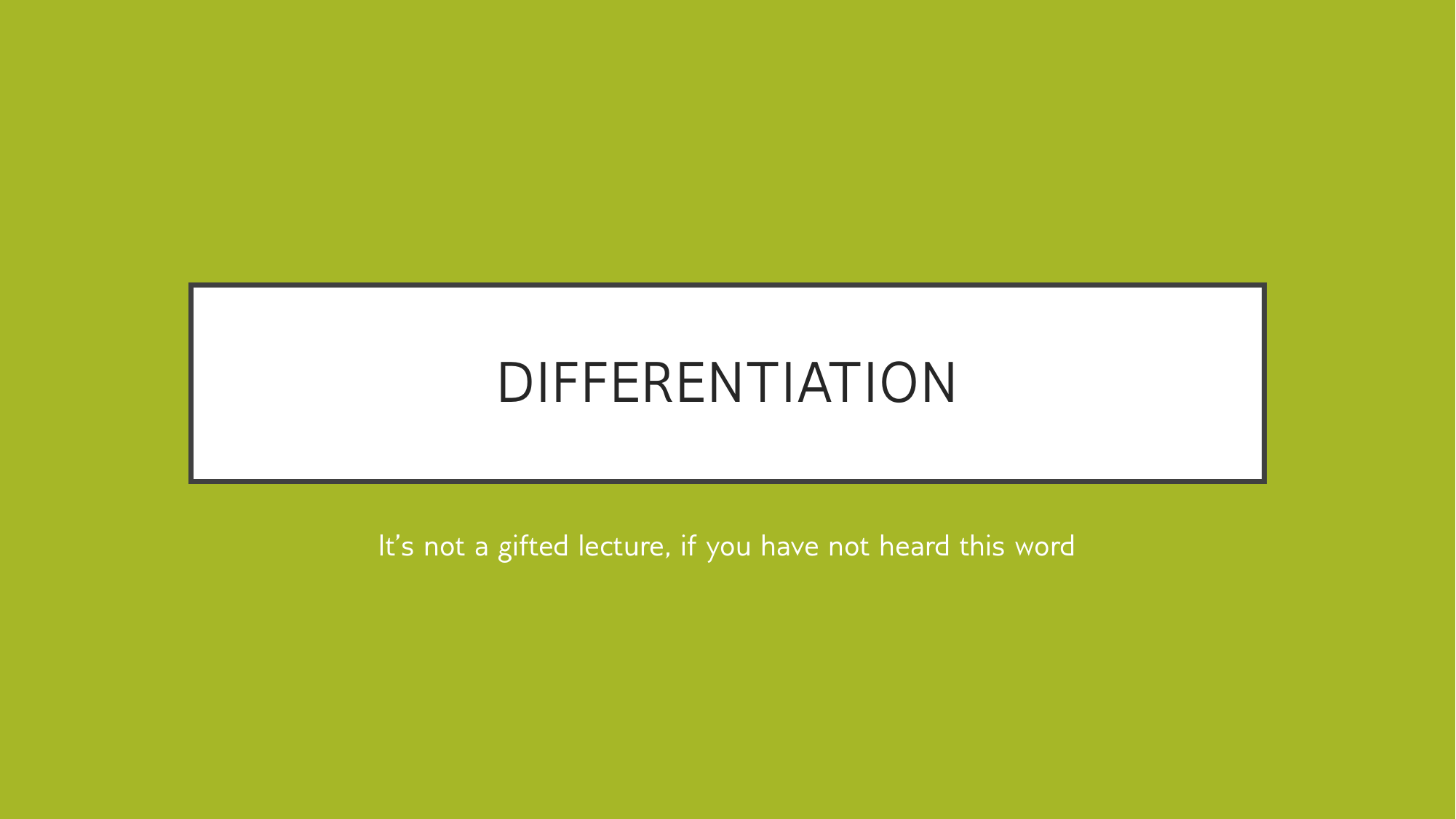

# differentiation
It’s not a gifted lecture, if you have not heard this word